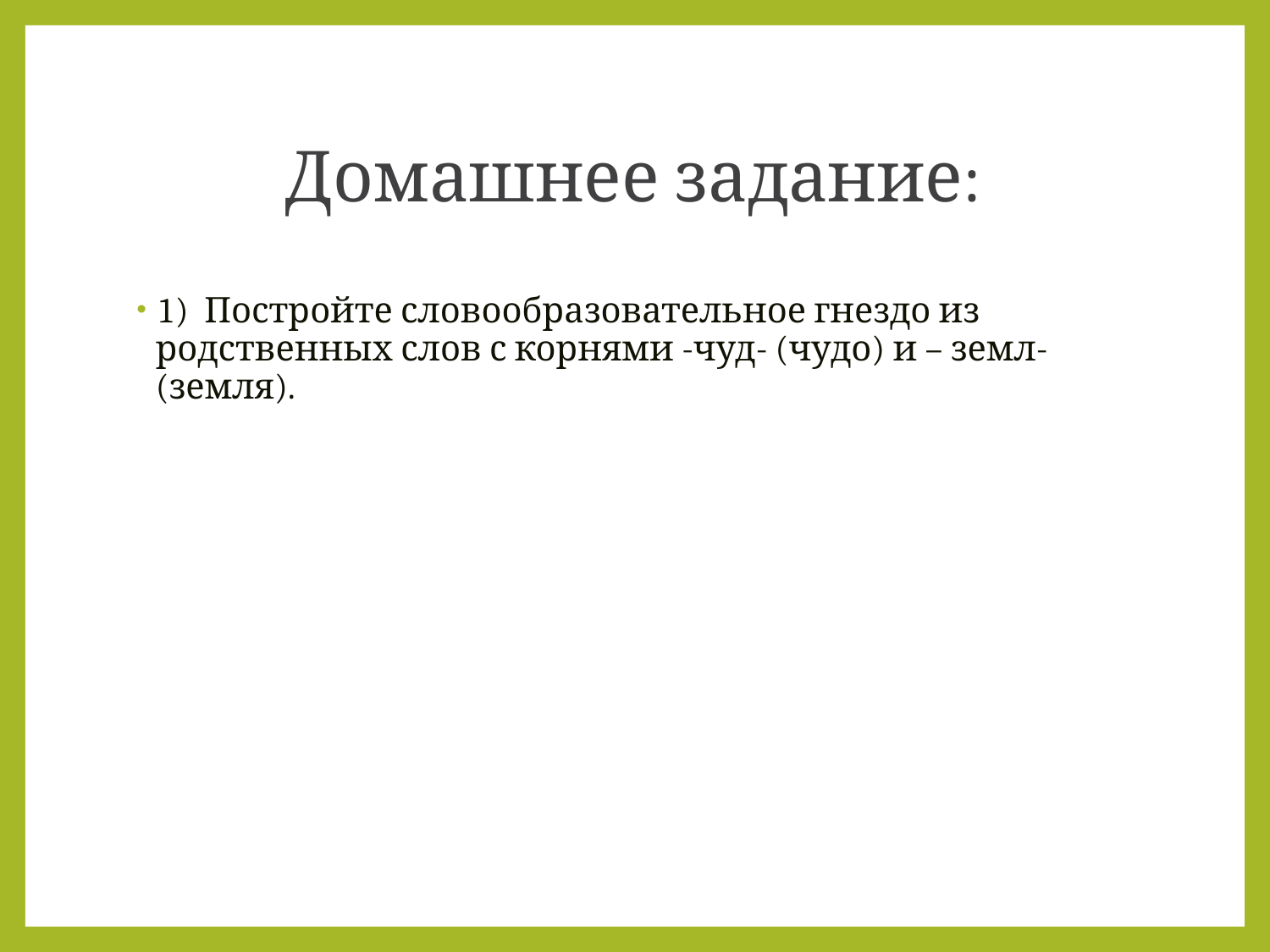

# Домашнее задание:
1)  Постройте словообразовательное гнездо из родственных слов с корнями -чуд- (чудо) и – земл- (земля).